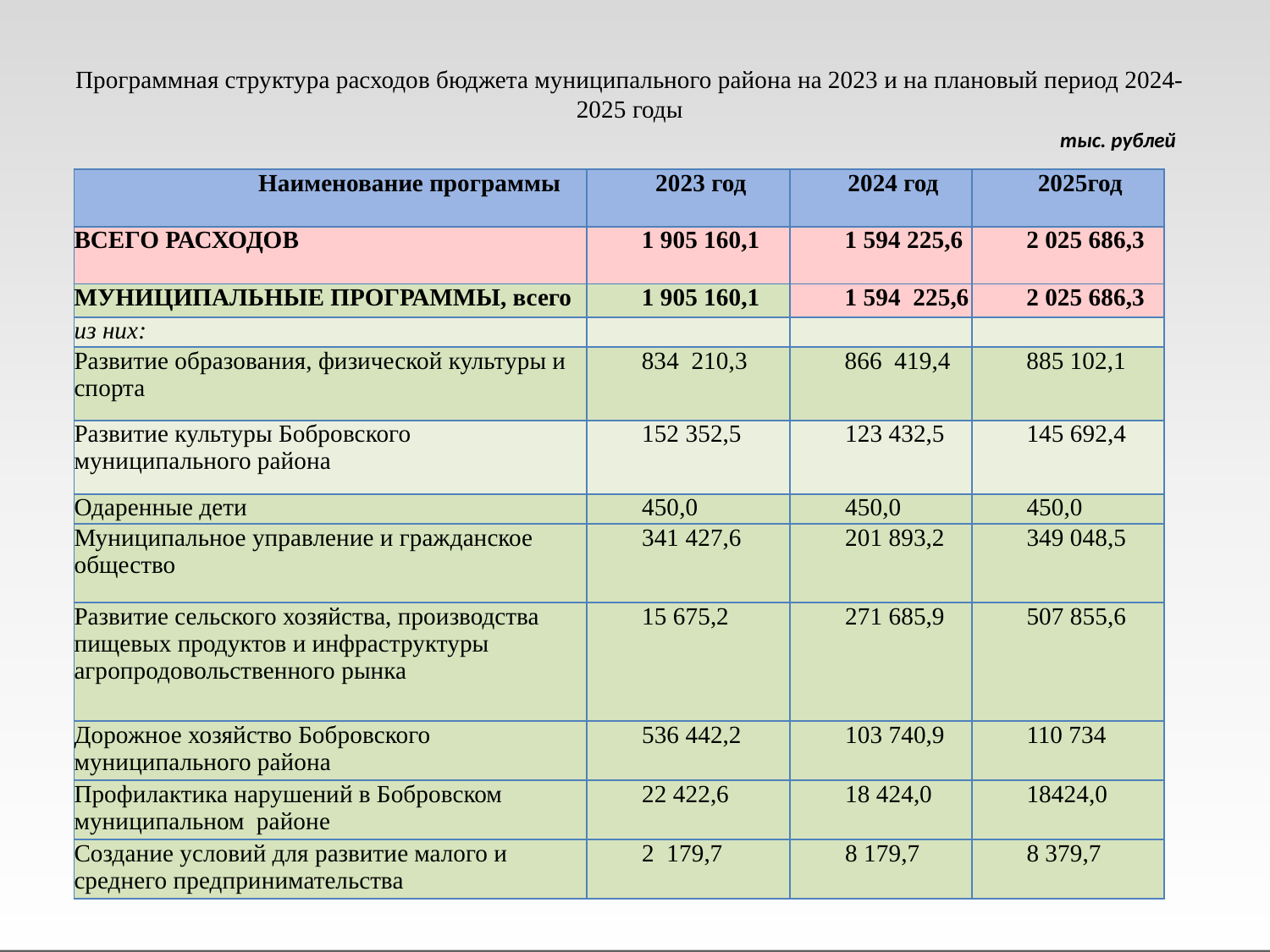

Программная структура расходов бюджета муниципального района на 2023 и на плановый период 2024-2025 годы
тыс. рублей
| Наименование программы | 2023 год | 2024 год | 2025год |
| --- | --- | --- | --- |
| ВСЕГО РАСХОДОВ | 1 905 160,1 | 1 594 225,6 | 2 025 686,3 |
| МУНИЦИПАЛЬНЫЕ ПРОГРАММЫ, всего | 1 905 160,1 | 1 594 225,6 | 2 025 686,3 |
| из них: |  |  |  |
| Развитие образования, физической культуры и спорта | 834 210,3 | 866 419,4 | 885 102,1 |
| Развитие культуры Бобровского муниципального района | 152 352,5 | 123 432,5 | 145 692,4 |
| Одаренные дети | 450,0 | 450,0 | 450,0 |
| Муниципальное управление и гражданское общество | 341 427,6 | 201 893,2 | 349 048,5 |
| Развитие сельского хозяйства, производства пищевых продуктов и инфраструктуры агропродовольственного рынка | 15 675,2 | 271 685,9 | 507 855,6 |
| Дорожное хозяйство Бобровского муниципального района | 536 442,2 | 103 740,9 | 110 734 |
| Профилактика нарушений в Бобровском муниципальном районе | 22 422,6 | 18 424,0 | 18424,0 |
| Создание условий для развитие малого и среднего предпринимательства | 2 179,7 | 8 179,7 | 8 379,7 |